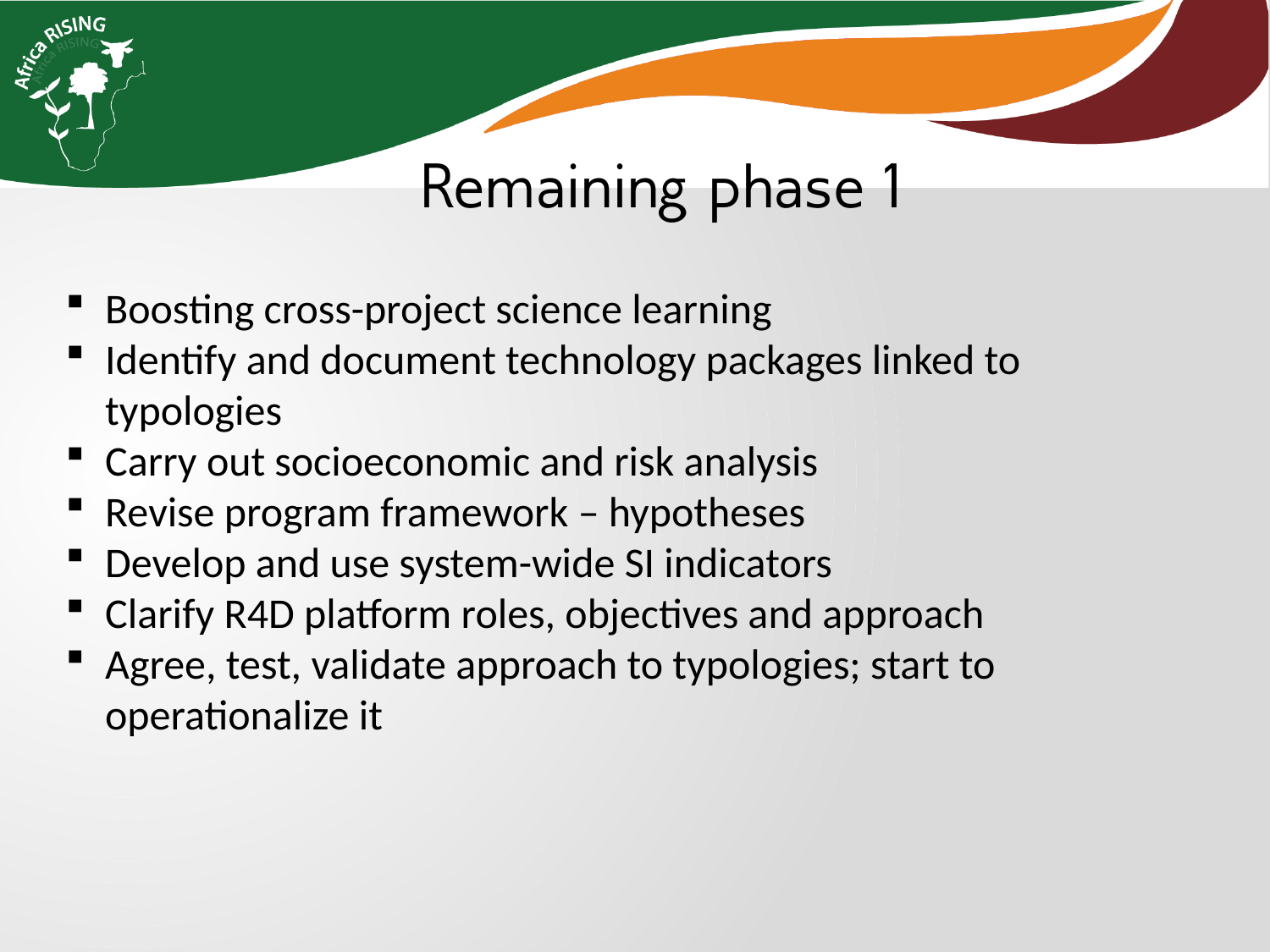

Remaining phase 1
Boosting cross-project science learning
Identify and document technology packages linked to typologies
Carry out socioeconomic and risk analysis
Revise program framework – hypotheses
Develop and use system-wide SI indicators
Clarify R4D platform roles, objectives and approach
Agree, test, validate approach to typologies; start to operationalize it